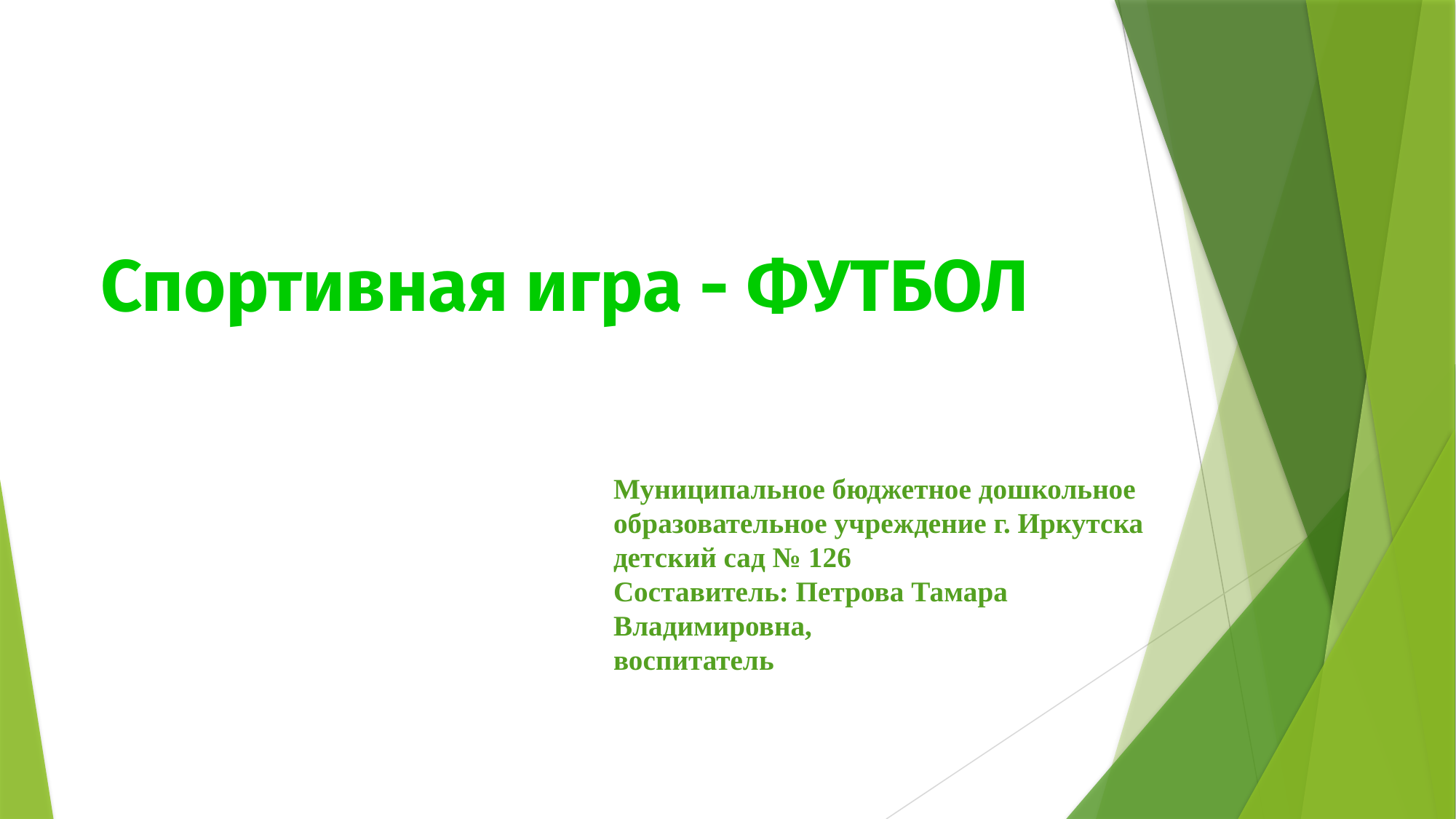

# Спортивная игра - ФУТБОЛ

Муниципальное бюджетное дошкольное образовательное учреждение г. Иркутска
детский сад № 126​
Составитель: Петрова Тамара Владимировна,
воспитатель